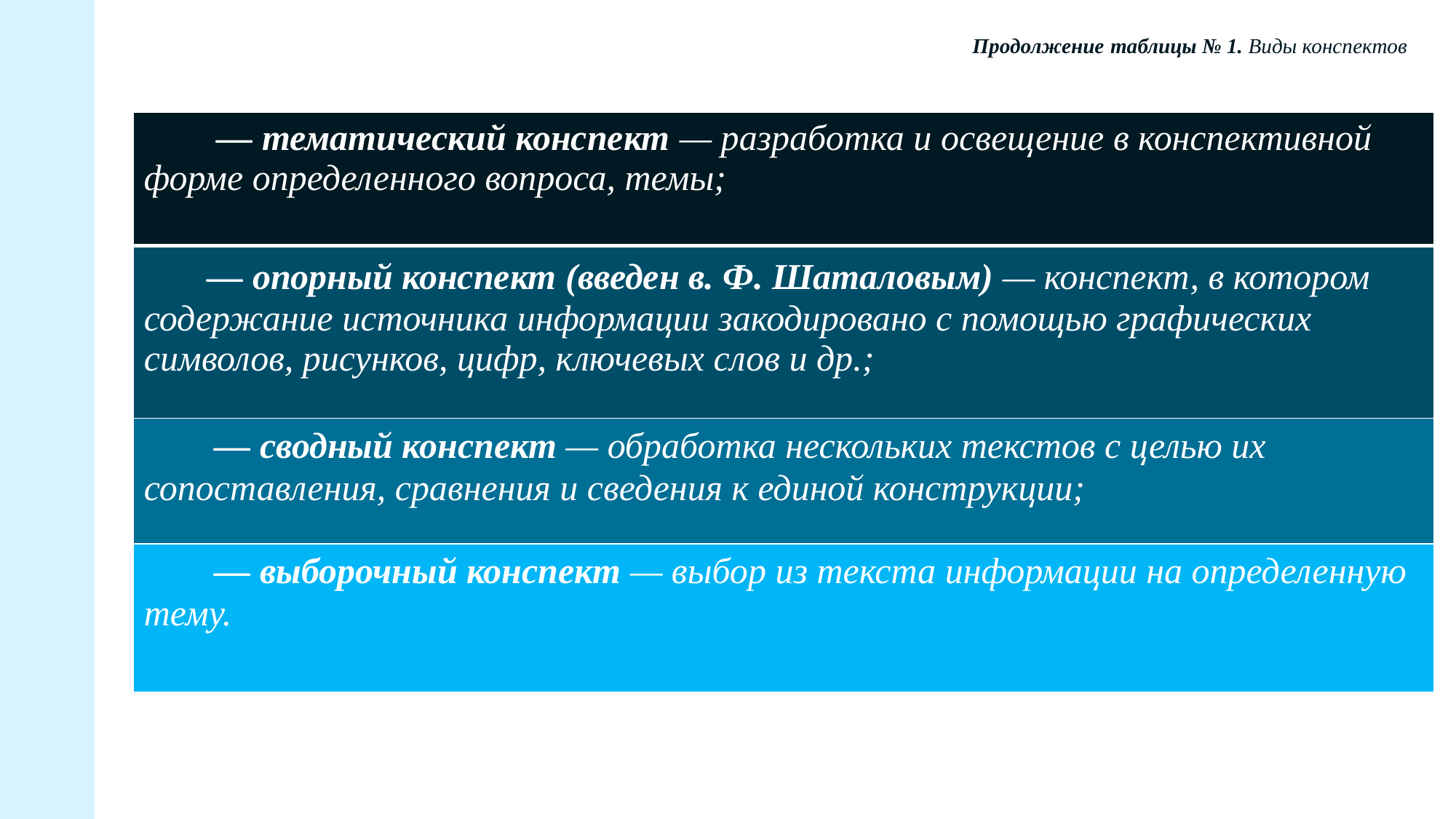

Продолжение таблицы № 1. Виды конспектов

| — тематический конспект — разработка и освещение в конспективной форме определенного вопроса, темы; |
| --- |
| — опорный конспект (введен в. Ф. Шаталовым) — конспект, в котором содержание источника информации закодировано с помощью графических символов, рисунков, цифр, ключевых слов и др.; |
| — сводный конспект — обработка нескольких текстов с целью их сопоставления, сравнения и сведения к единой конструкции; |
| — выборочный конспект — выбор из текста информации на определенную тему. |